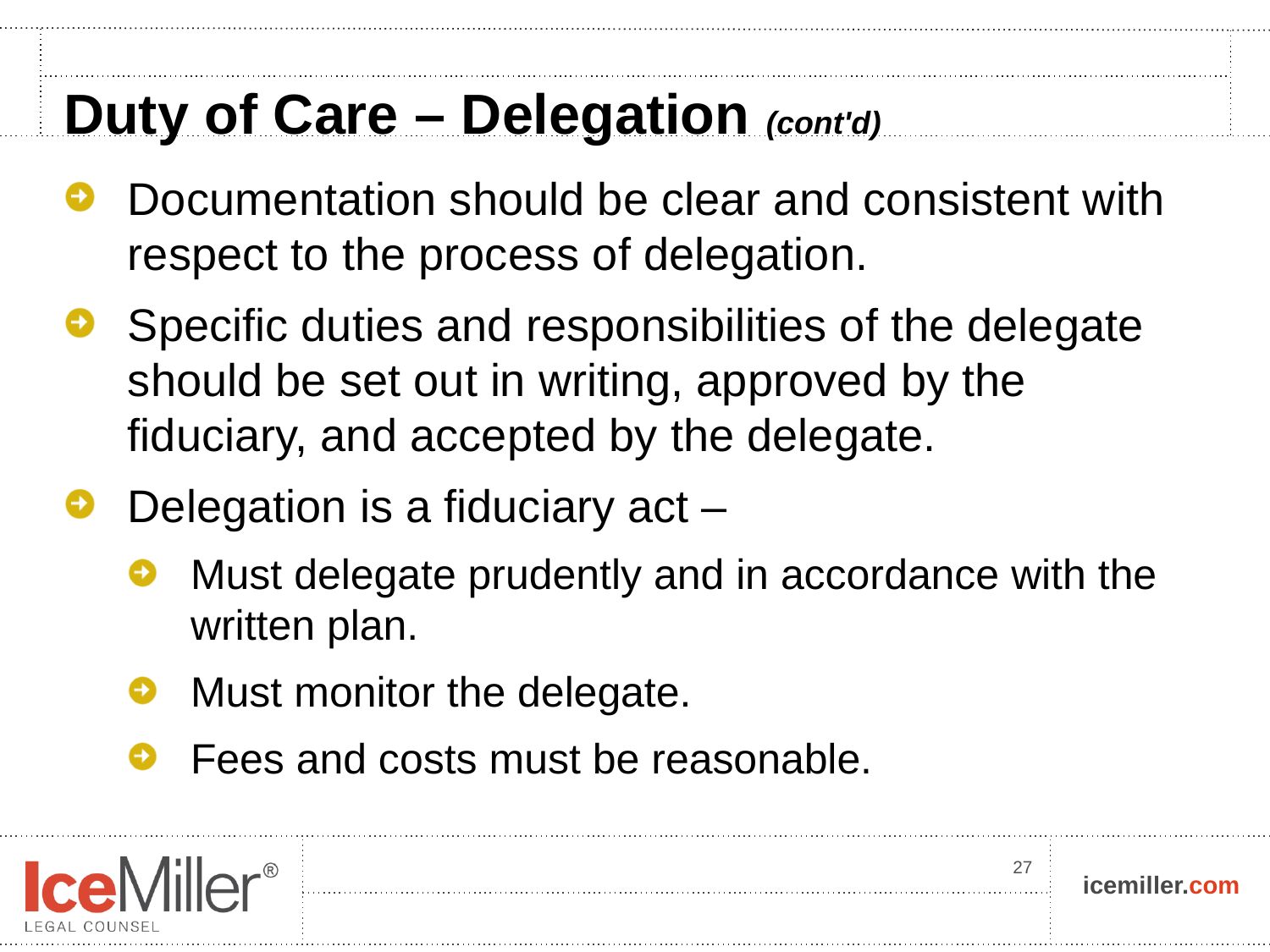

# Duty of Care – Delegation (cont'd)
Documentation should be clear and consistent with respect to the process of delegation.
Specific duties and responsibilities of the delegate should be set out in writing, approved by the fiduciary, and accepted by the delegate.
Delegation is a fiduciary act –
Must delegate prudently and in accordance with the written plan.
Must monitor the delegate.
Fees and costs must be reasonable.

27